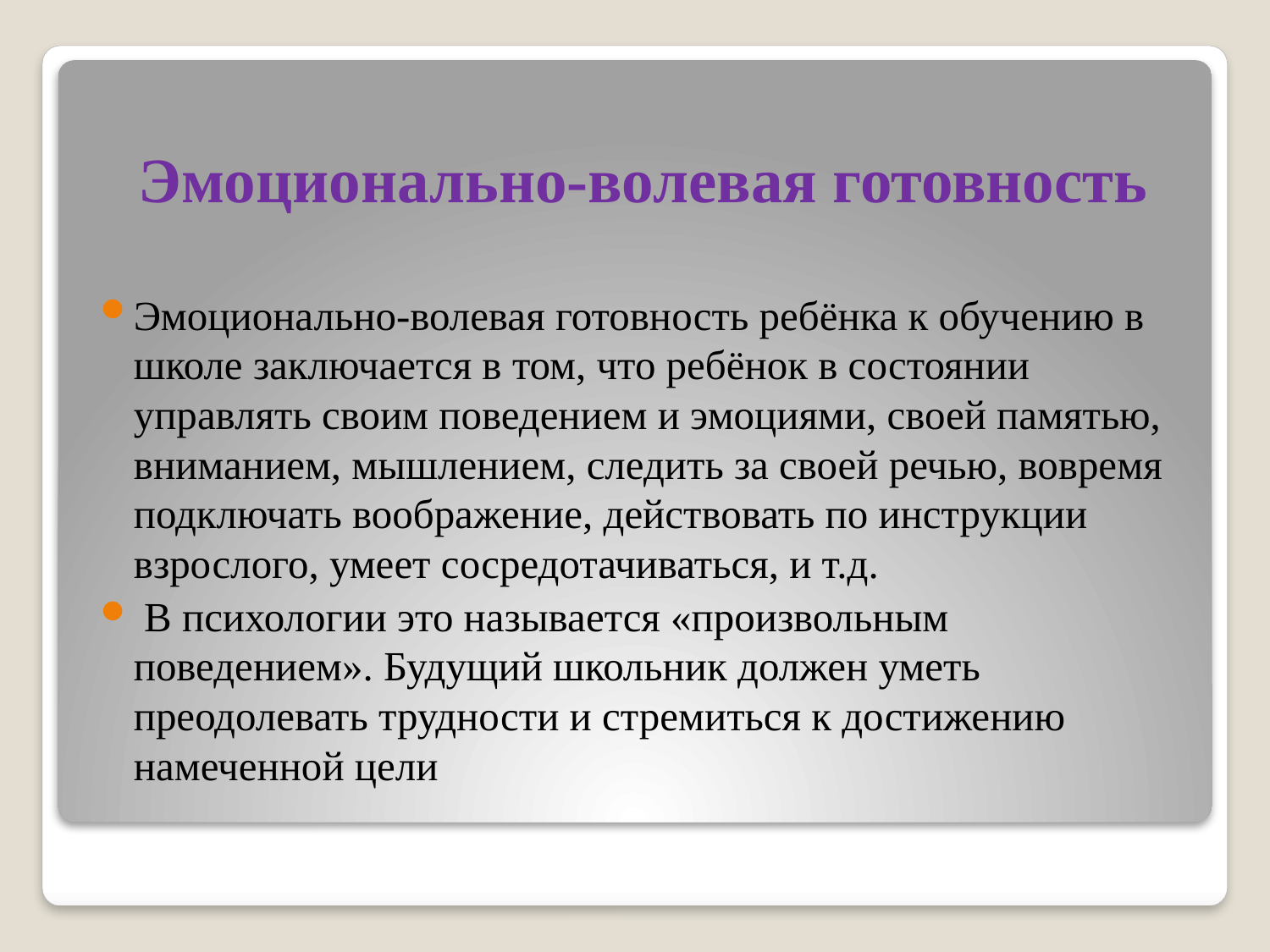

# Эмоционально-волевая готовность
Эмоционально-волевая готовность ребёнка к обучению в школе заключается в том, что ребёнок в состоянии управлять своим поведением и эмоциями, своей памятью, вниманием, мышлением, следить за своей речью, вовремя подключать воображение, действовать по инструкции взрослого, умеет сосредотачиваться, и т.д.
 В психологии это называется «произвольным поведением». Будущий школьник должен уметь преодолевать трудности и стремиться к достижению намеченной цели